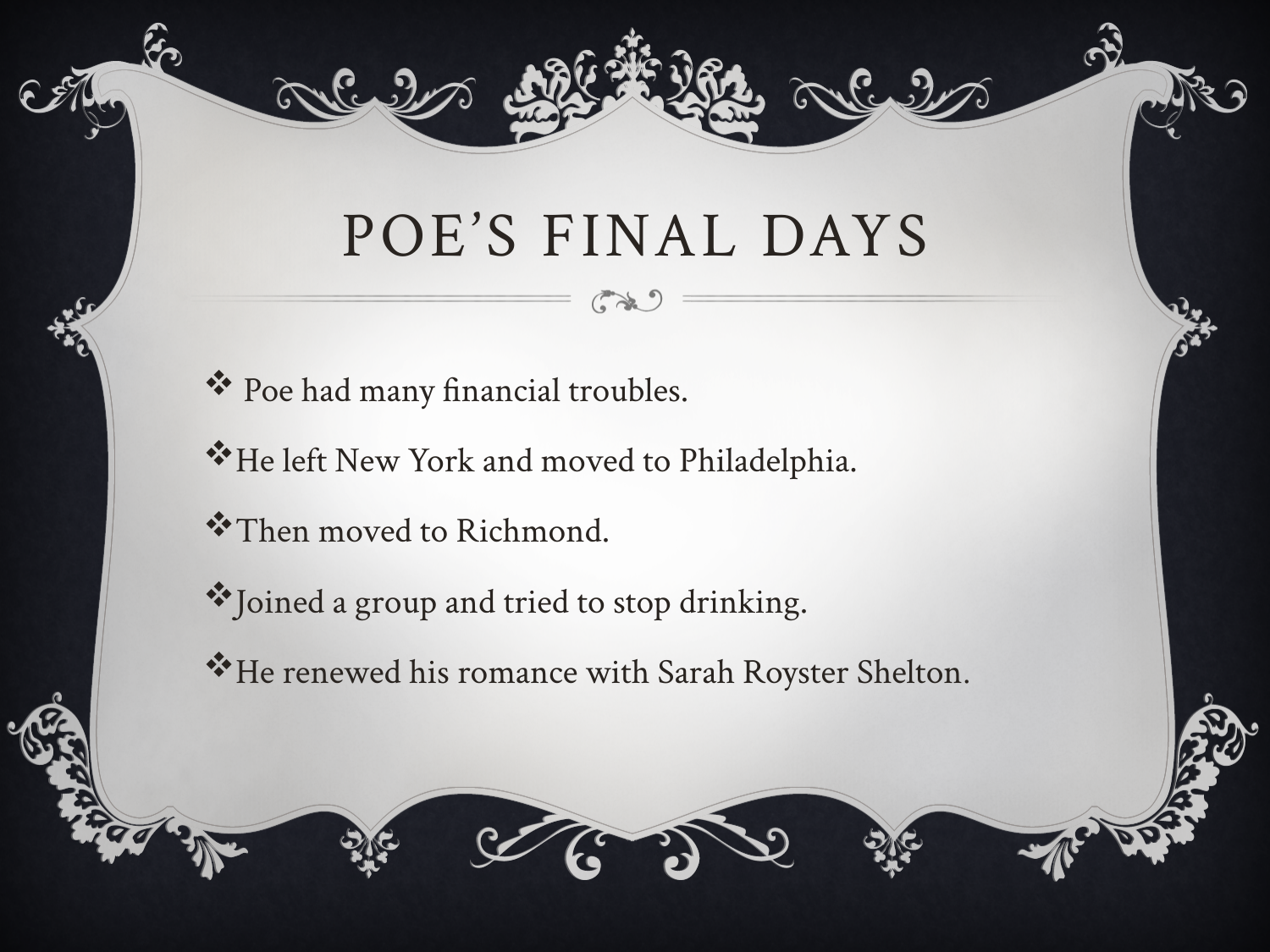

# Poe’s Final Days
 Poe had many financial troubles.
He left New York and moved to Philadelphia.
Then moved to Richmond.
Joined a group and tried to stop drinking.
He renewed his romance with Sarah Royster Shelton.